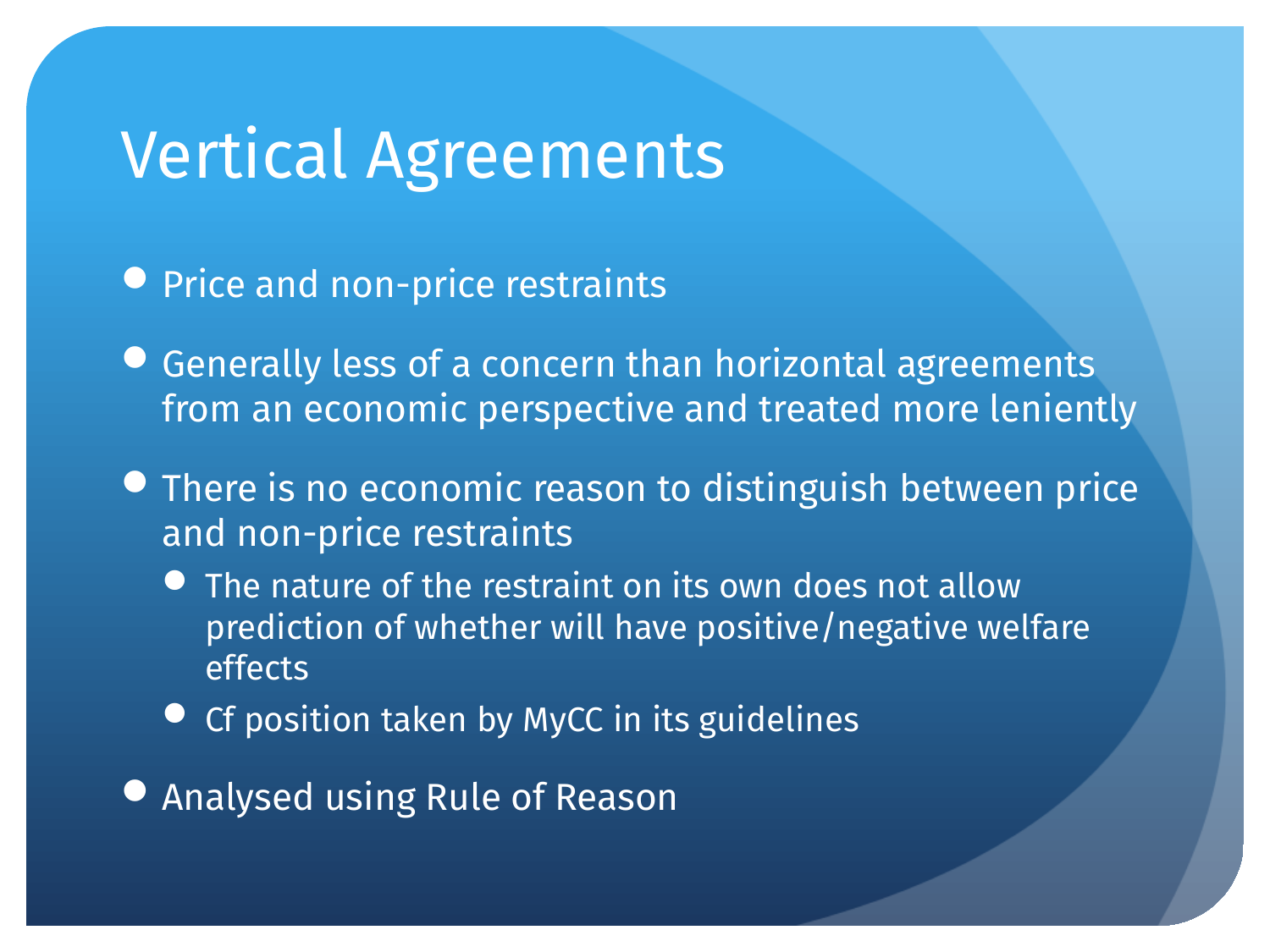

# Vertical Agreements
Price and non-price restraints
Generally less of a concern than horizontal agreements from an economic perspective and treated more leniently
There is no economic reason to distinguish between price and non-price restraints
The nature of the restraint on its own does not allow prediction of whether will have positive/negative welfare effects
Cf position taken by MyCC in its guidelines
Analysed using Rule of Reason